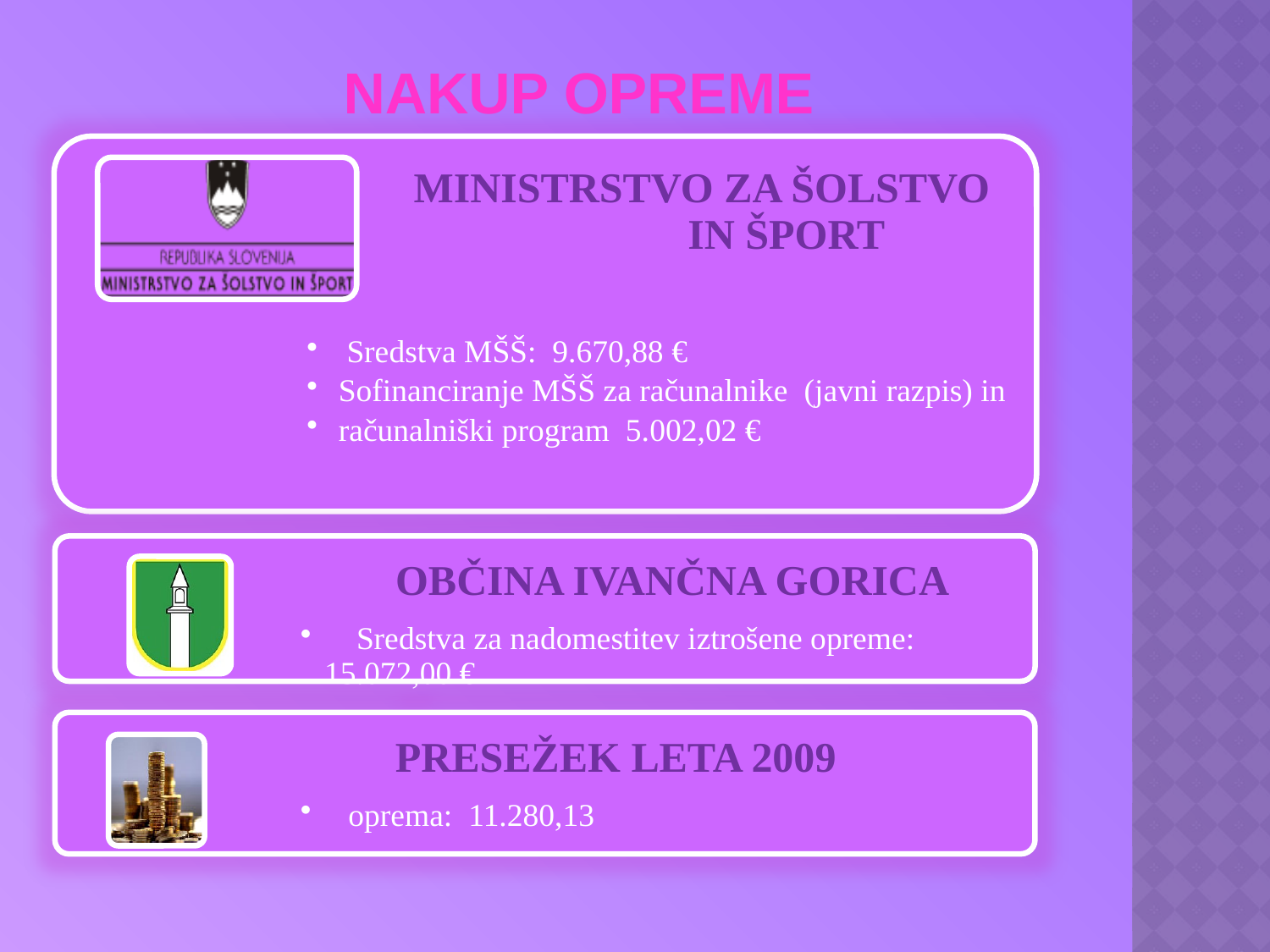

# NAKUP OPREME
         MINISTRSTVO ZA ŠOLSTVO                		IN ŠPORT

  Sredstva MŠŠ:  9.670,88 €
Sofinanciranje MŠŠ za računalnike  (javni razpis) in
računalniški program  5.002,02 €

        OBČINA IVANČNA GORICA
    Sredstva za nadomestitev iztrošene opreme:  15.072,00 €
        PRESEŽEK LETA 2009
   oprema:  11.280,13